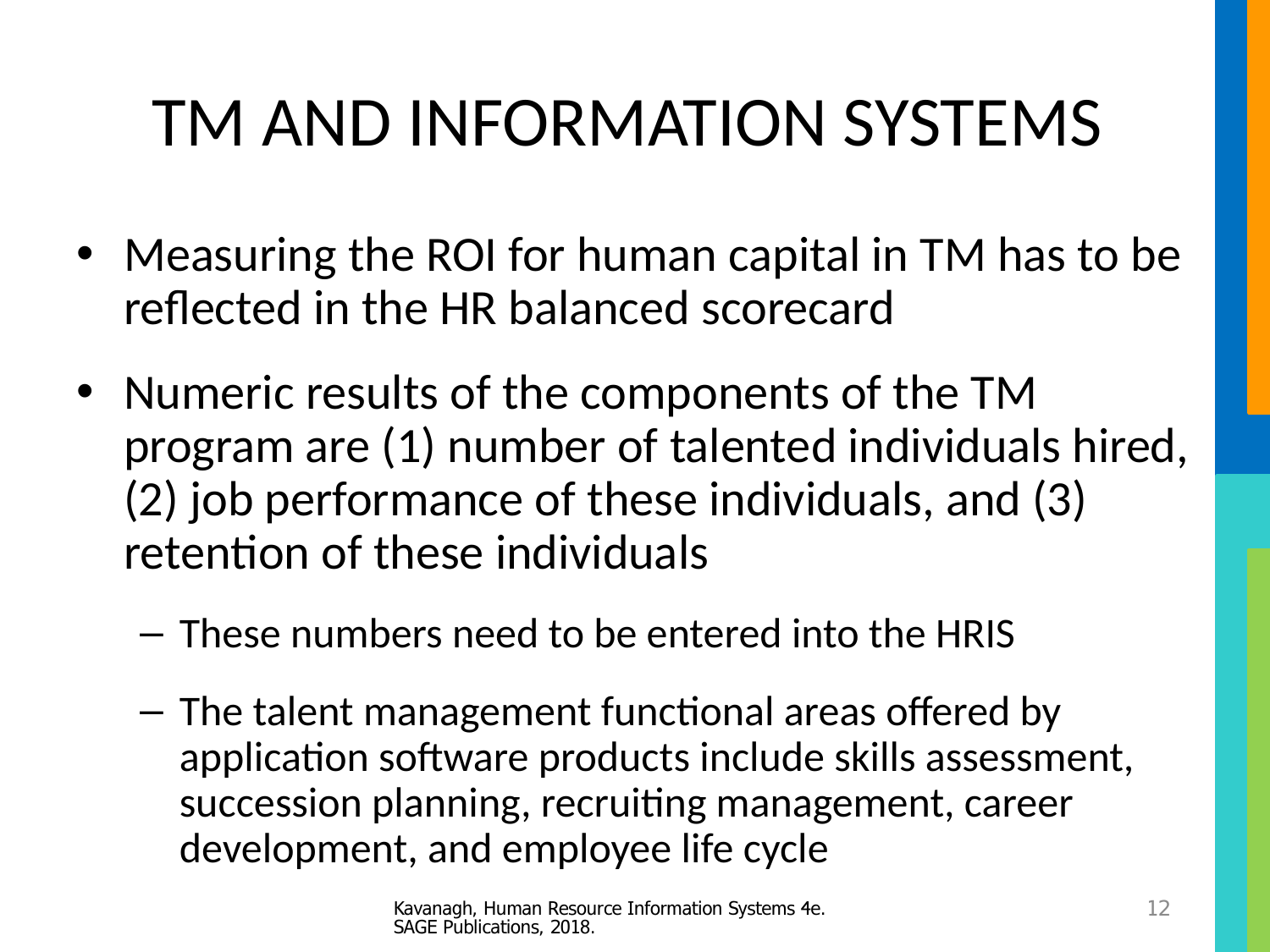

# TM AND INFORMATION SYSTEMS
Measuring the ROI for human capital in TM has to be reflected in the HR balanced scorecard
Numeric results of the components of the TM program are (1) number of talented individuals hired, (2) job performance of these individuals, and (3) retention of these individuals
These numbers need to be entered into the HRIS
The talent management functional areas offered by application software products include skills assessment, succession planning, recruiting management, career development, and employee life cycle
Kavanagh, Human Resource Information Systems 4e. SAGE Publications, 2018.
12